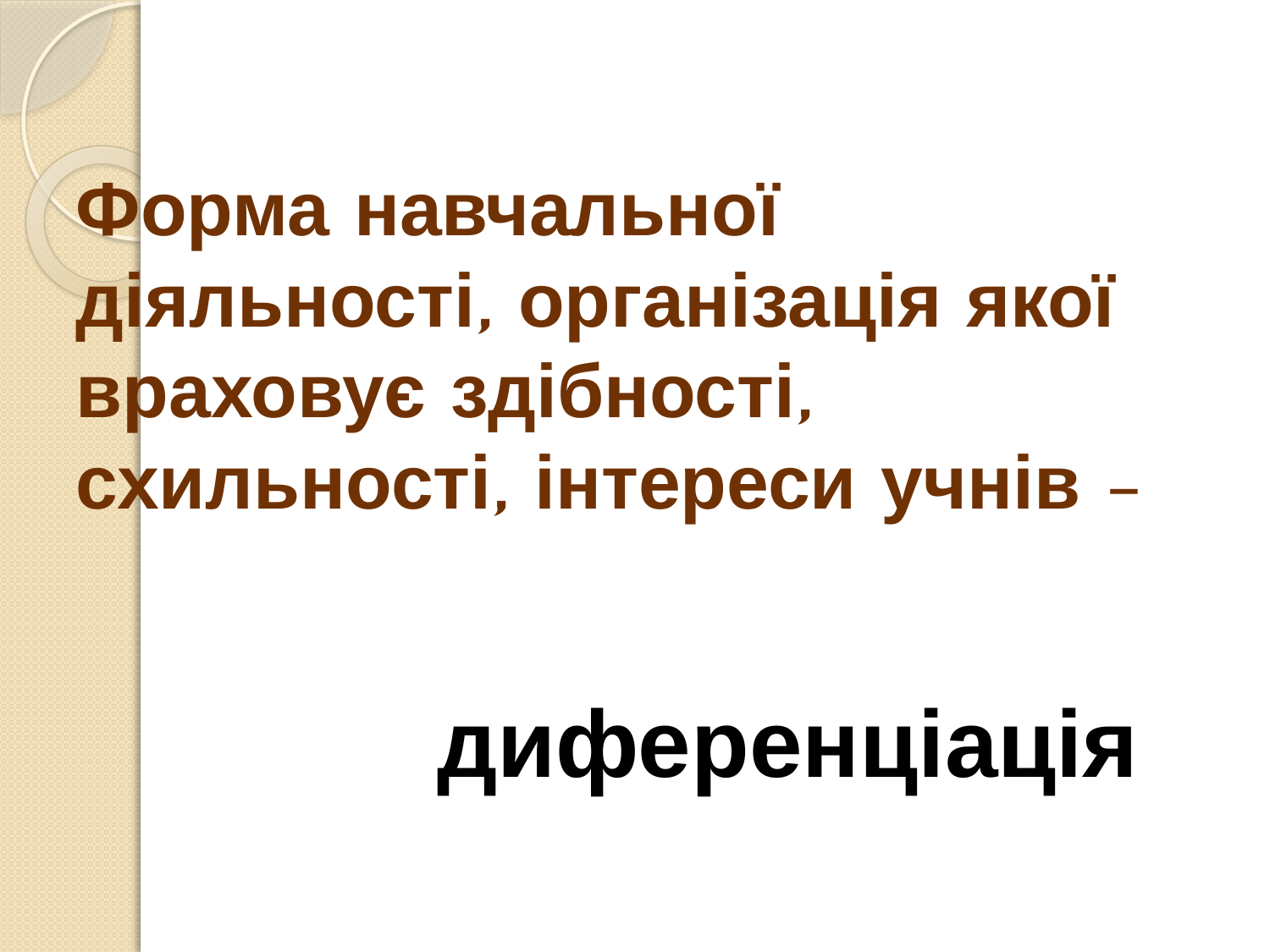

# Форма навчальної діяльності, організація якої враховує здібності, схильності, інтереси учнів –
                   диференціація